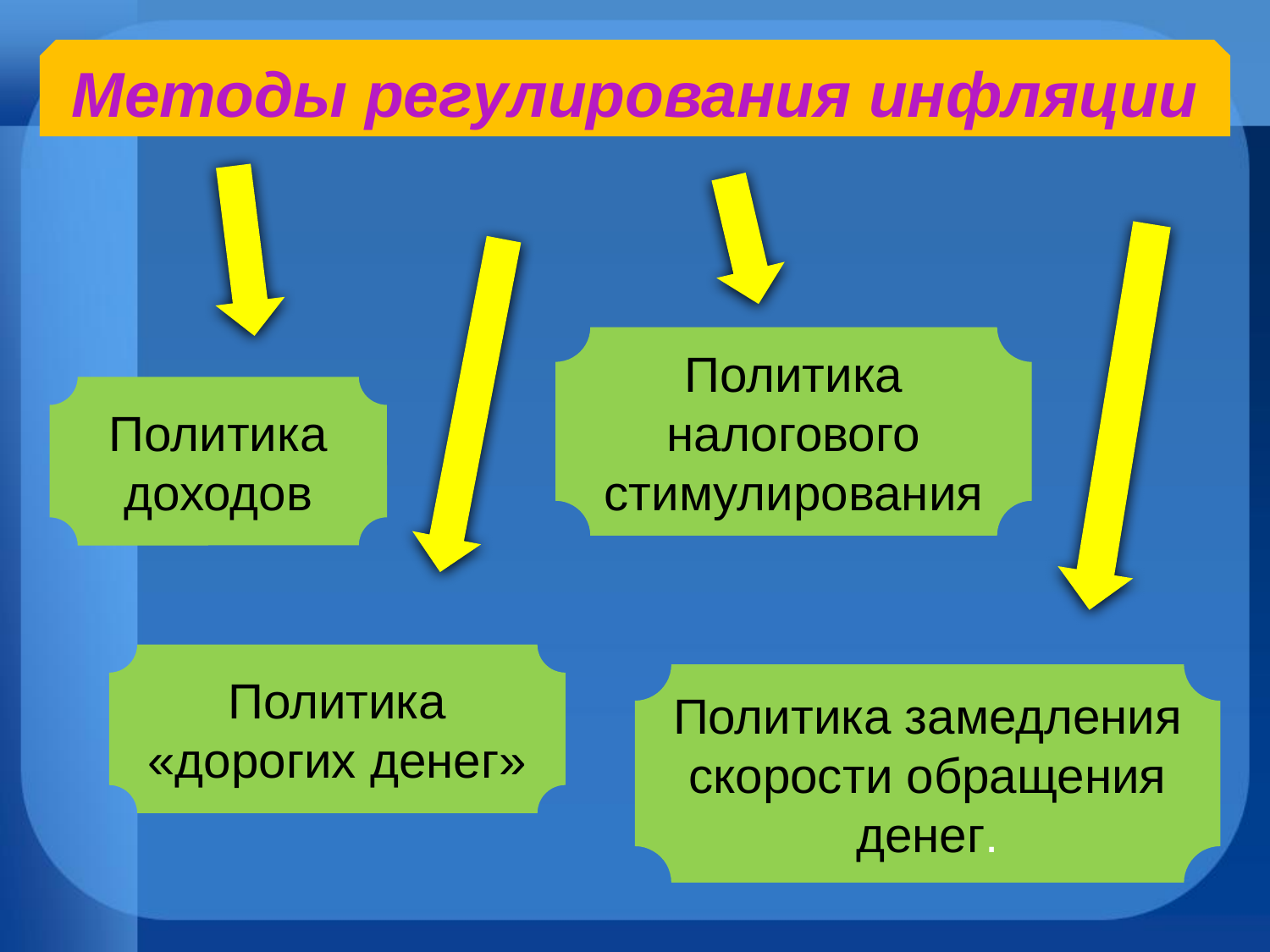

Методы регулирования инфляции

Политика налогового стимулирования
Политика доходов
Политика «дорогих денег»
Политика замедления скорости обращения денег.